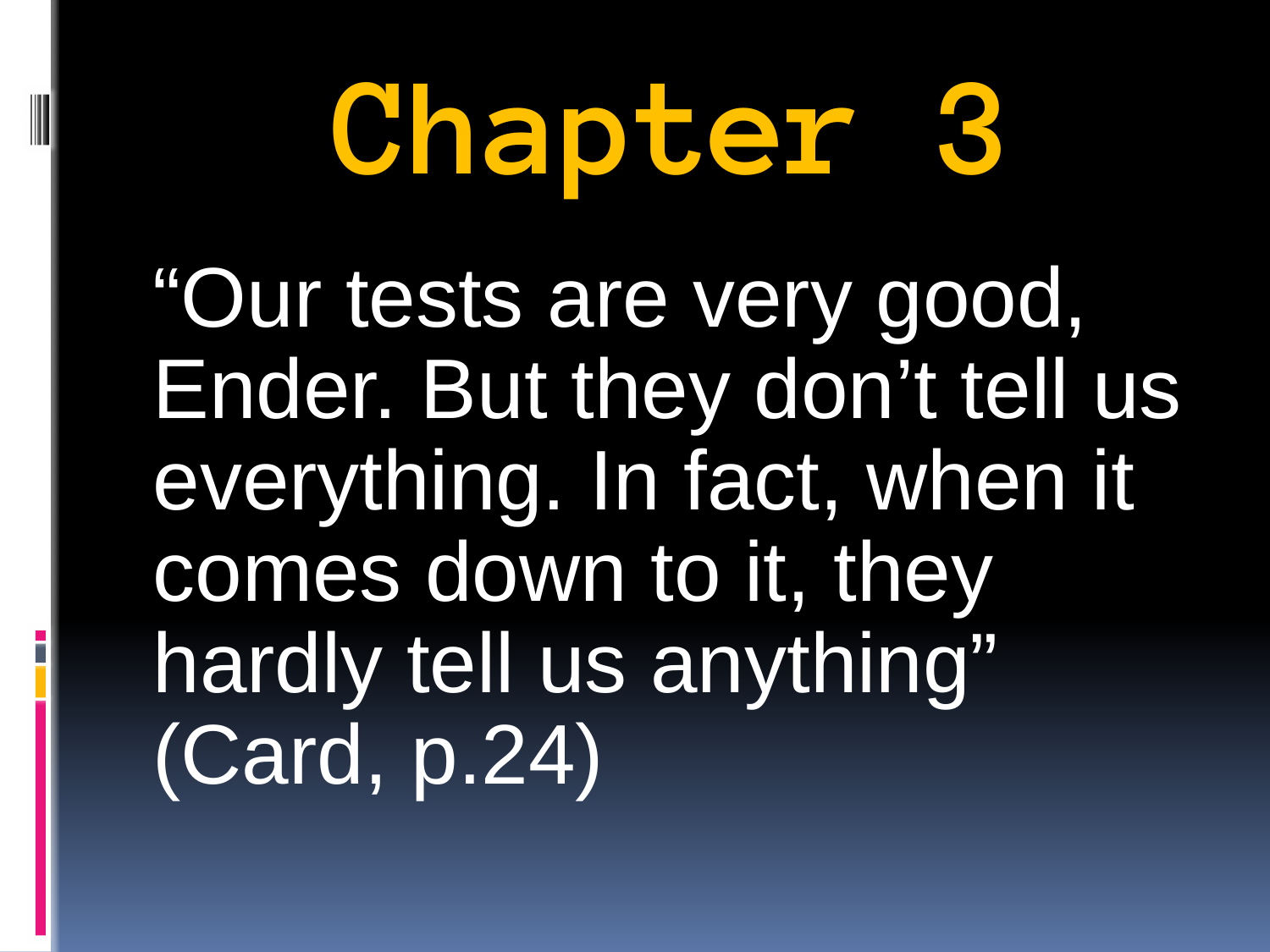

“Our tests are very good, Ender. But they don’t tell us everything. In fact, when it comes down to it, they hardly tell us anything” (Card, p.24)
Chapter 3